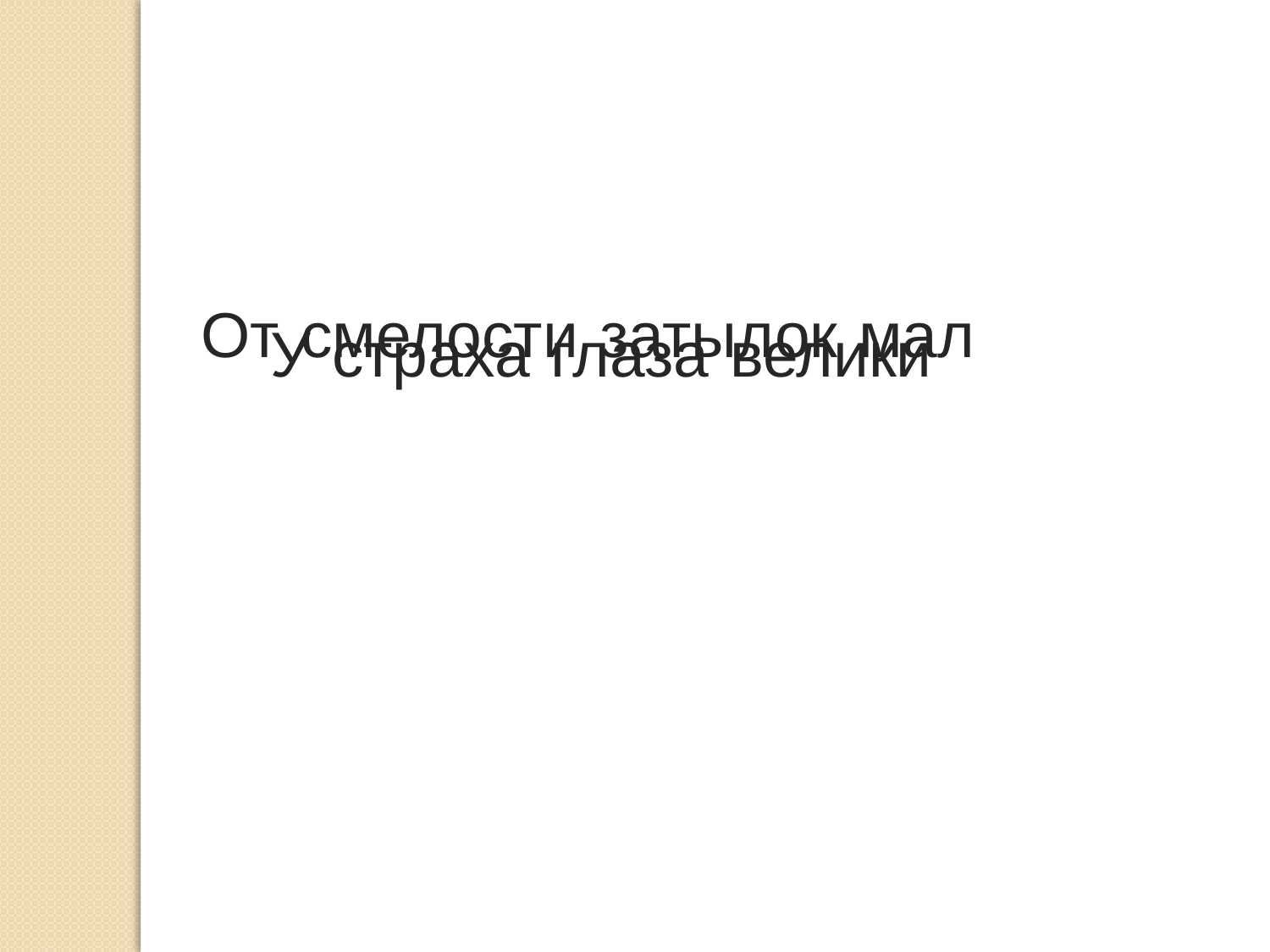

От смелости затылок мал
У страха глаза велики